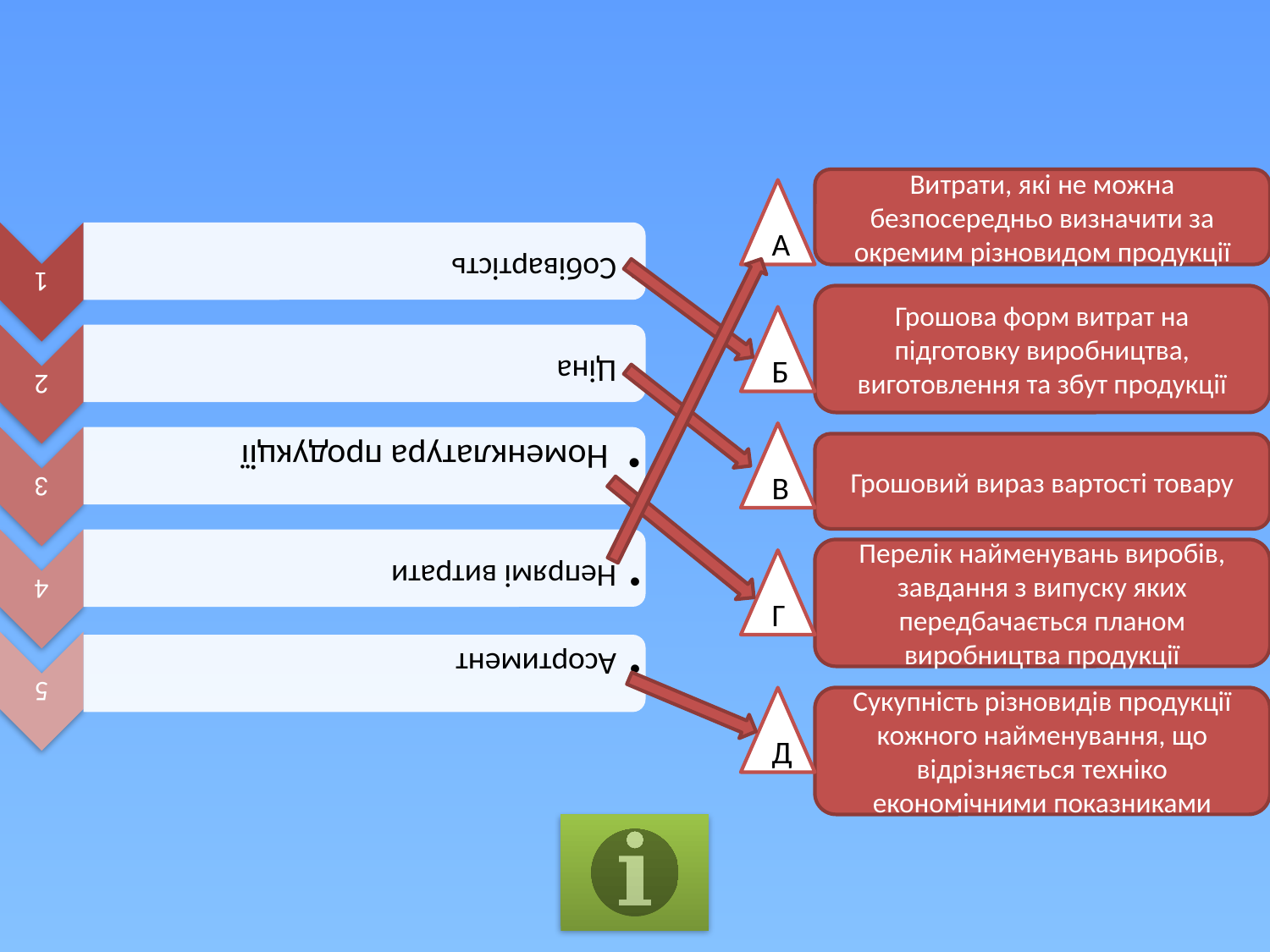

#
Витрати, які не можна безпосередньо визначити за окремим різновидом продукції
А
1
Собівартість
2
Ціна
3

Номенклатура продукції
4
Непрямі витрати
5

Асортимент

Грошова форм витрат на підготовку виробництва, виготовлення та збут продукції

Б

В
Грошовий вираз вартості товару

Перелік найменувань виробів, завдання з випуску яких передбачається планом виробництва продукції
Г
Д
Сукупність різновидів продукції кожного найменування, що відрізняється техніко економічними показниками